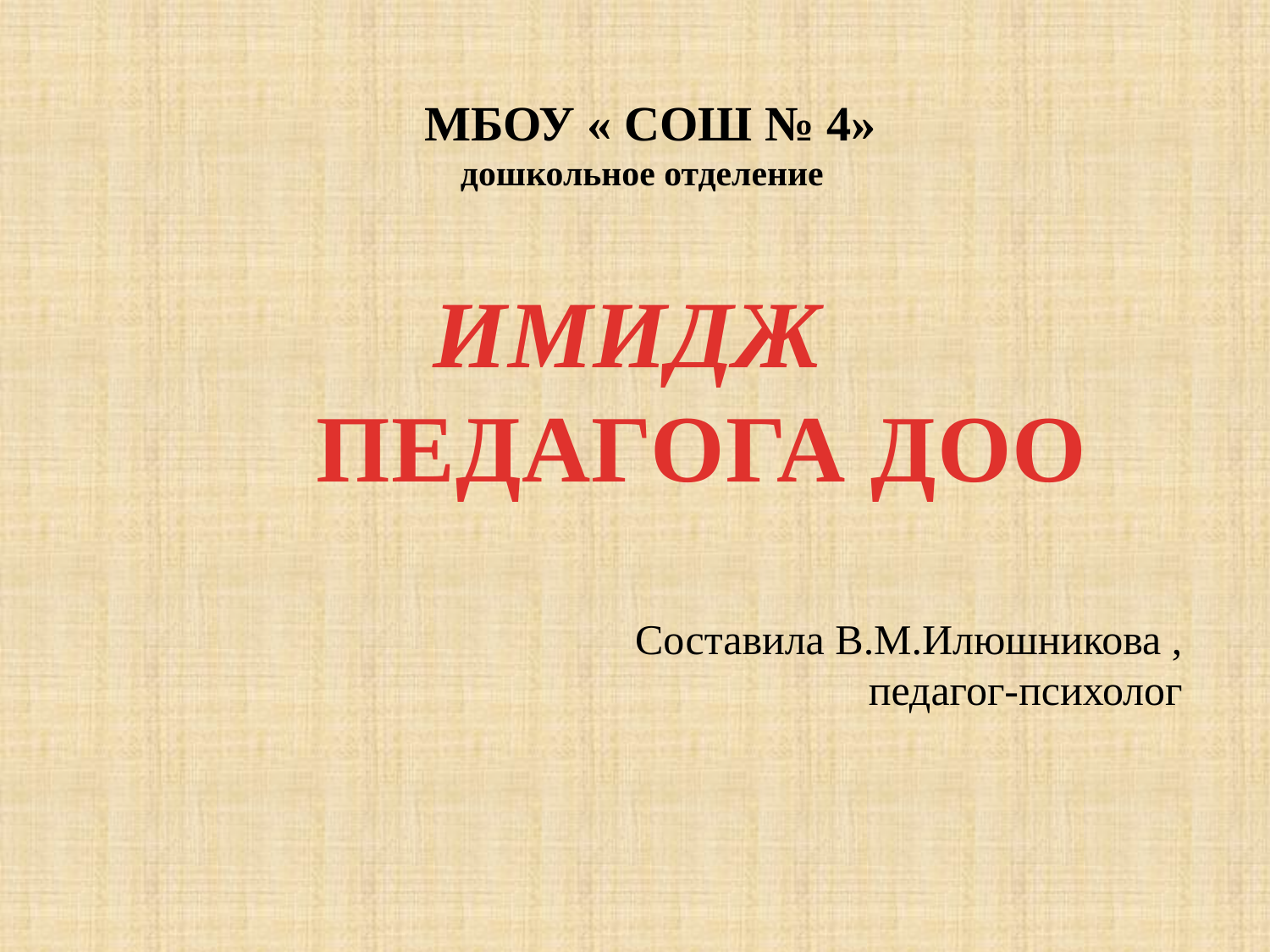

МБОУ « СОШ № 4»
    дошкольное отделение
ИМИДЖ
              ПЕДАГОГА ДОО
Составила В.М.Илюшникова , педагог-психолог